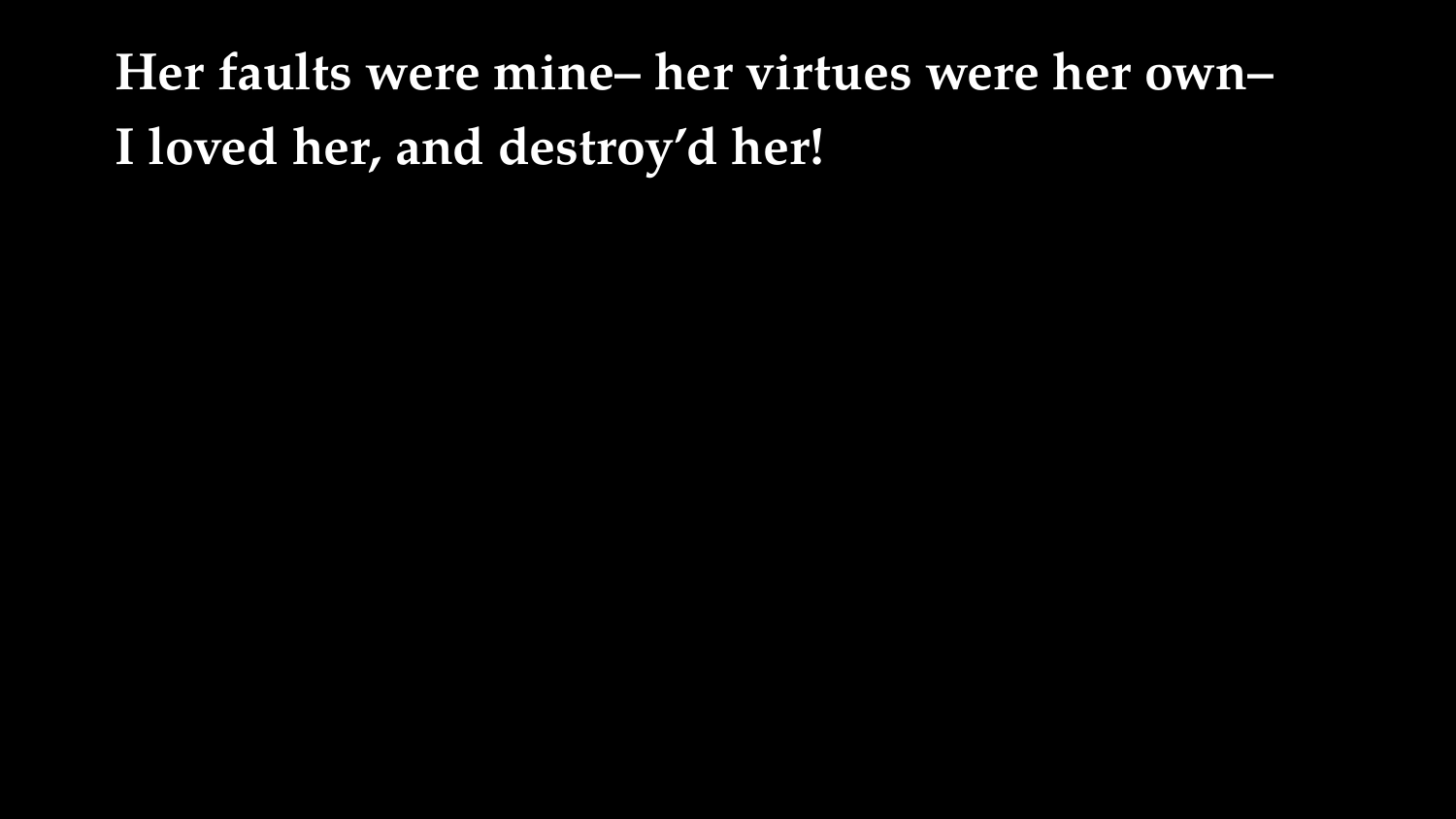

# Her faults were mine– her virtues were her own– I loved her, and destroy’d her!